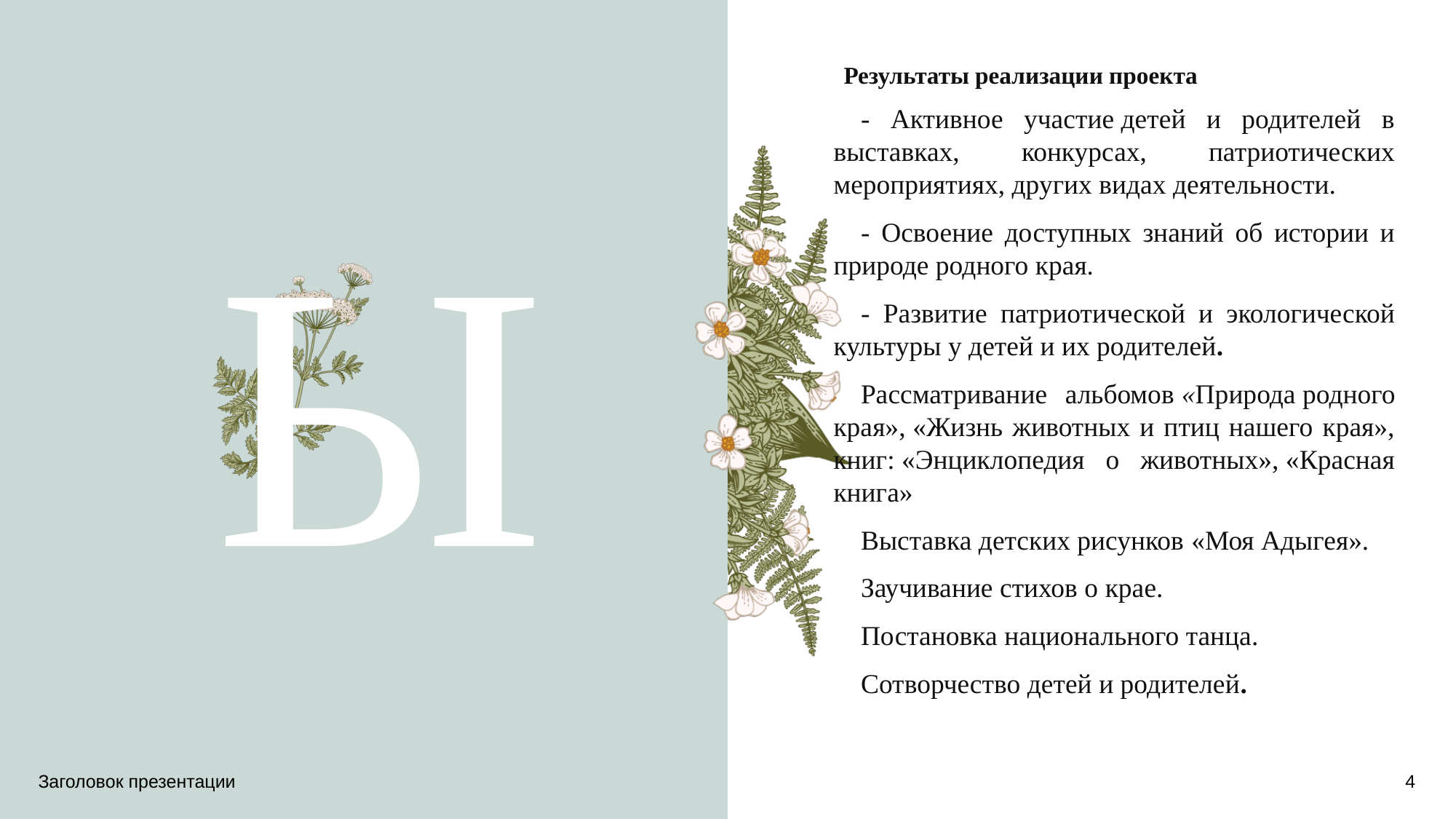

# Результаты реализации проекта
- Активное участие детей и родителей в выставках, конкурсах, патриотических мероприятиях, других видах деятельности.
- Освоение доступных знаний об истории и природе родного края.
- Развитие патриотической и экологической культуры у детей и их родителей.
Рассматривание альбомов «Природа родного края», «Жизнь животных и птиц нашего края», книг: «Энциклопедия о животных», «Красная книга»
Выставка детских рисунков «Моя Адыгея».
Заучивание стихов о крае.
Постановка национального танца.
Сотворчество детей и родителей.
Ы
Заголовок презентации
4